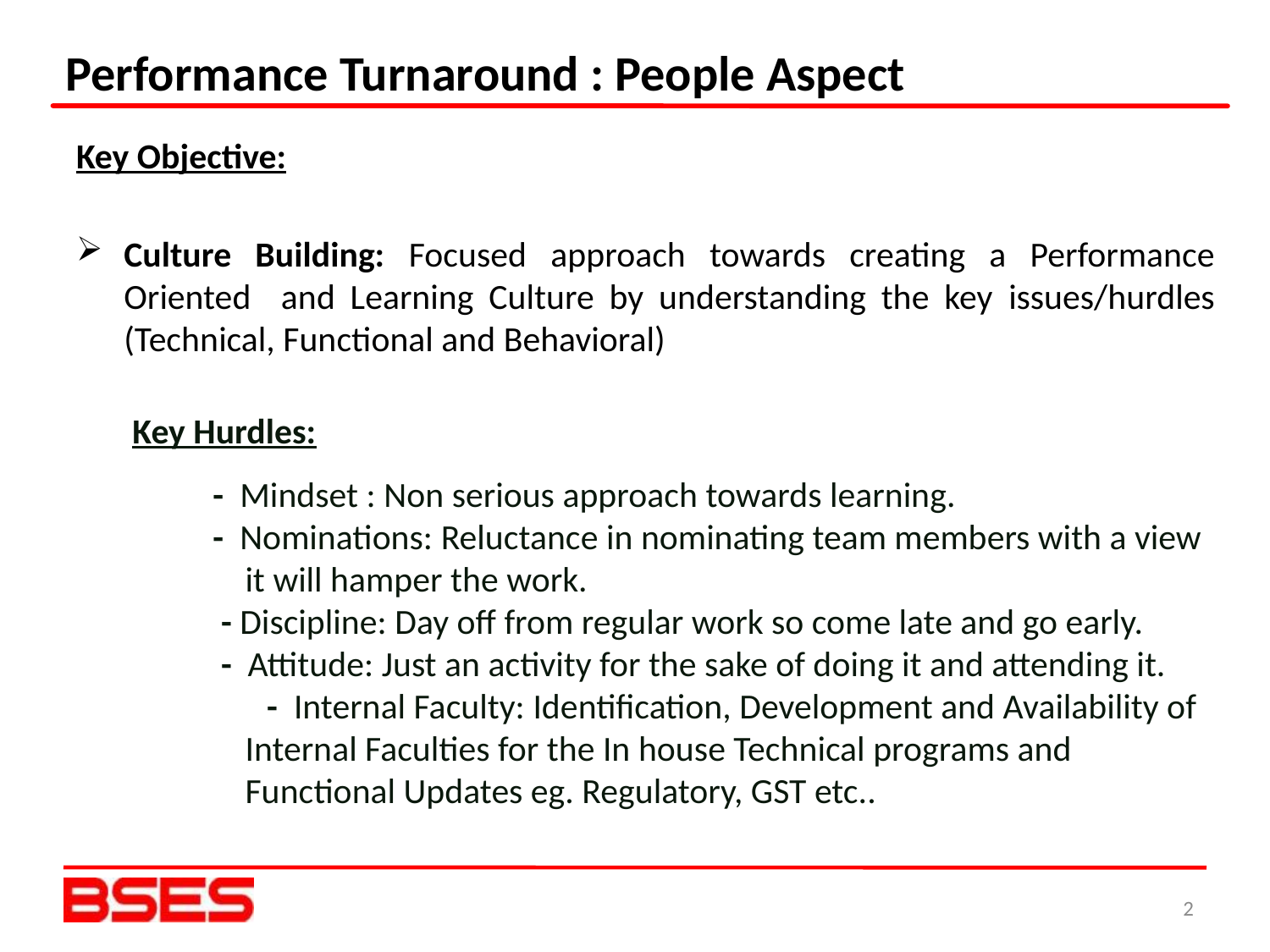

# Performance Turnaround : People Aspect
Key Objective:

Culture Building: Focused approach towards creating a Performance Oriented  and Learning Culture by understanding the key issues/hurdles (Technical, Functional and Behavioral)

       Key Hurdles:
                 -  Mindset : Non serious approach towards learning.
                 -  Nominations: Reluctance in nominating team members with a view
                     it will hamper the work.
                  - Discipline: Day off from regular work so come late and go early.
                  -  Attitude: Just an activity for the sake of doing it and attending it.
		  -  Internal Faculty: Identification, Development and Availability of
                     Internal Faculties for the In house Technical programs and
                     Functional Updates eg. Regulatory, GST etc..

2